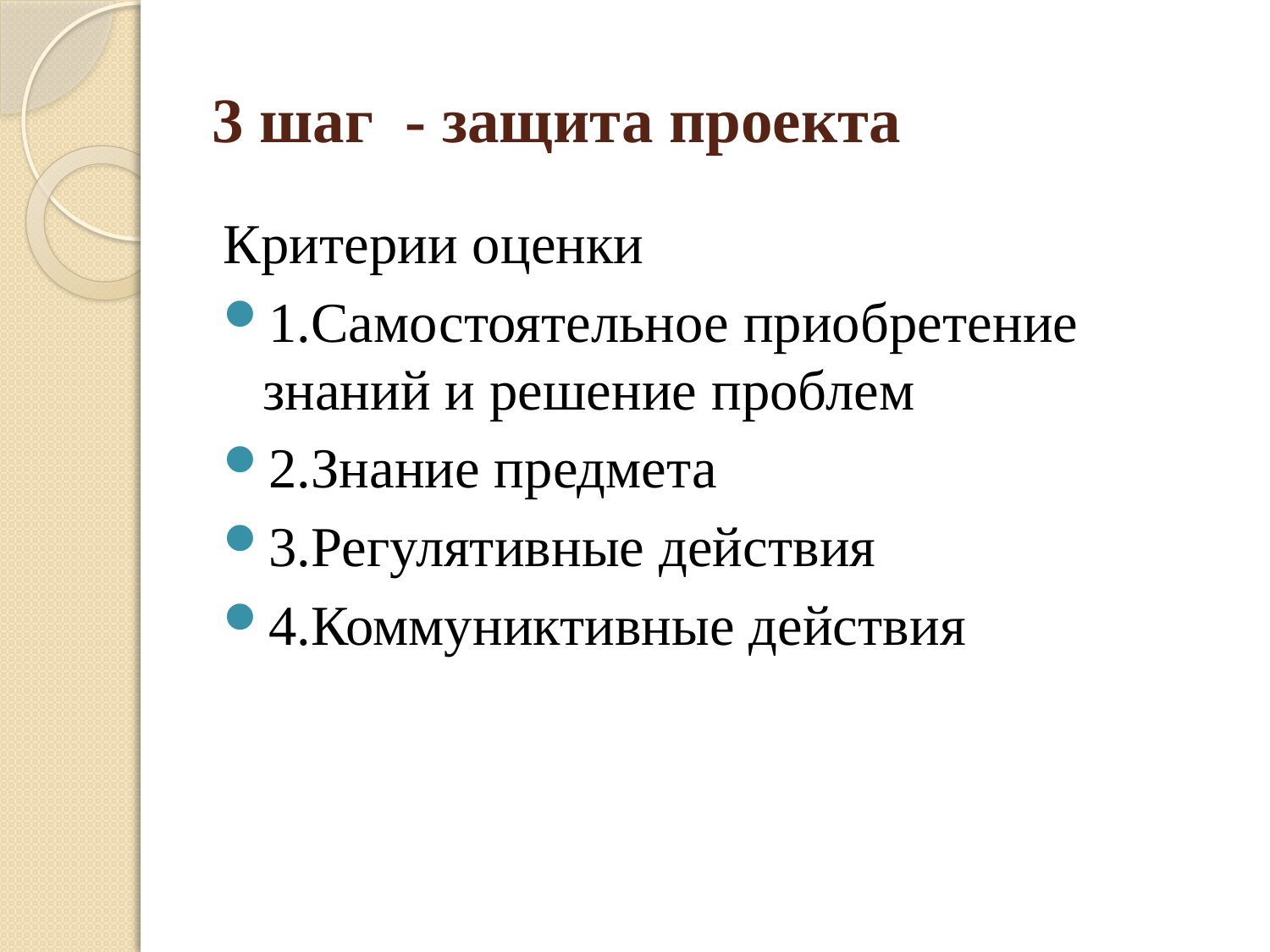

# 3 шаг  - защита проекта
Критерии оценки
1.Самостоятельное приобретение знаний и решение проблем
2.Знание предмета
3.Регулятивные действия
4.Коммуниктивные действия